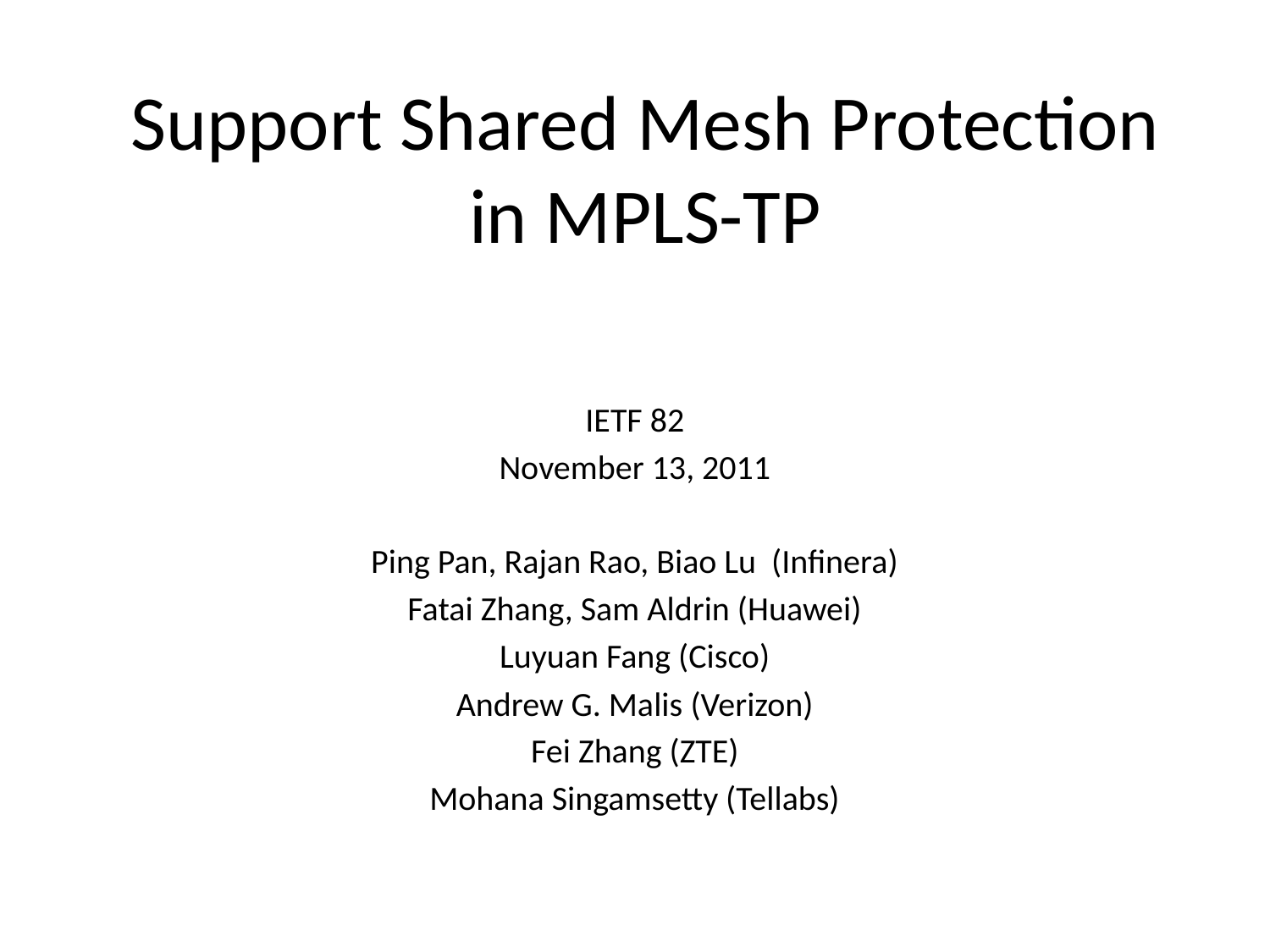

# Support Shared Mesh Protection in MPLS-TP
IETF 82
November 13, 2011

Ping Pan, Rajan Rao, Biao Lu  (Infinera)
Fatai Zhang, Sam Aldrin (Huawei)
Luyuan Fang (Cisco)
Andrew G. Malis (Verizon)
Fei Zhang (ZTE)
Mohana Singamsetty (Tellabs)